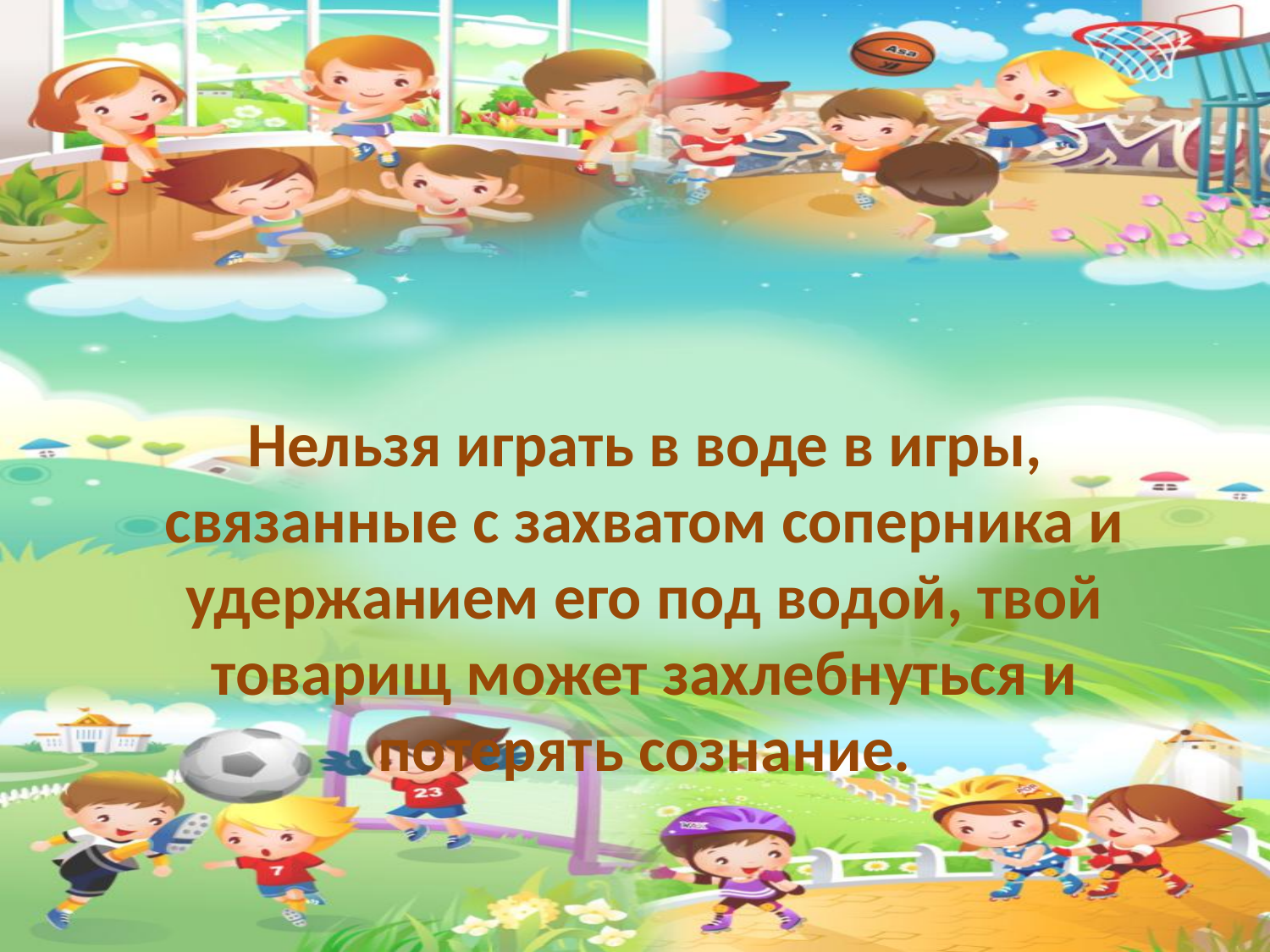

Нельзя играть в воде в игры, связанные с захватом соперника и удержанием его под водой, твой товарищ может захлебнуться и потерять сознание.